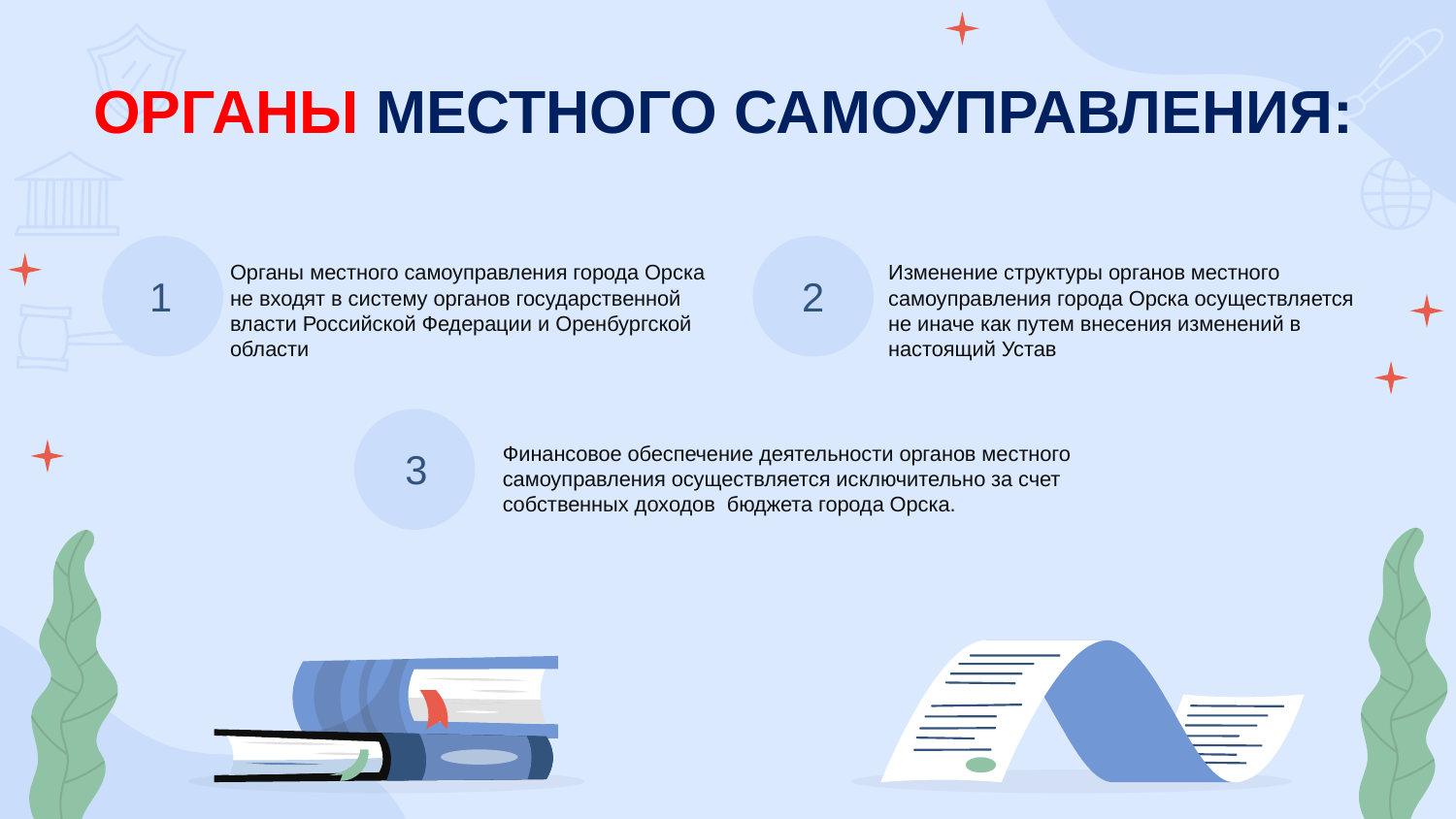

ОРГАНЫ МЕСТНОГО САМОУПРАВЛЕНИЯ:

Органы местного самоуправления города Орска не входят в систему органов государственной власти Российской Федерации и Оренбургской области
Изменение структуры органов местного самоуправления города Орска осуществляется не иначе как путем внесения изменений в настоящий Устав
1
2

You can describe the topic of the section here
Финансовое обеспечение деятельности органов местного самоуправления осуществляется исключительно за счет собственных доходов  бюджета города Орска.
3